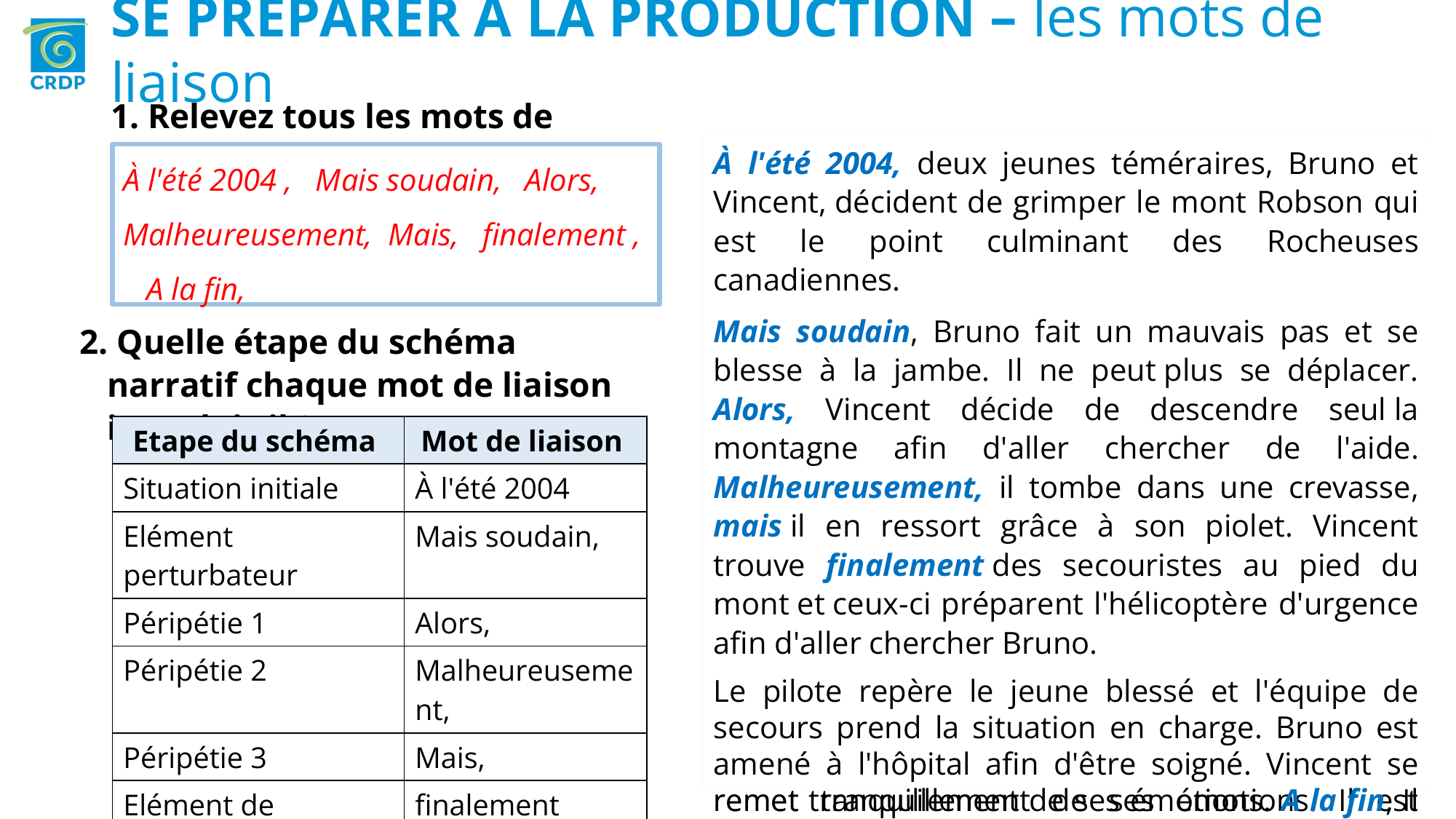

SE PRÉPARER À LA PRODUCTION – les mots de liaison
1. Relevez tous les mots de liaison.
À l'été 2004, deux jeunes téméraires, Bruno et Vincent, décident de grimper le mont Robson qui est le point culminant des Rocheuses canadiennes.
Mais soudain, Bruno fait un mauvais pas et se blesse à la jambe. Il ne peut plus se déplacer. Alors, Vincent décide de descendre seul la montagne afin d'aller chercher de l'aide. Malheureusement, il tombe dans une crevasse, mais il en ressort grâce à son piolet. Vincent trouve finalement des secouristes au pied du mont et ceux-ci préparent l'hélicoptère d'urgence afin d'aller chercher Bruno.
Le pilote repère le jeune blessé et l'équipe de secours prend la situation en charge. Bruno est amené à l'hôpital afin d'être soigné. Vincent se remet tranquillement de ses émotions. Il est soulagé que son ami soit sain et sauf. Quelle aventure !
À l'été 2004, deux jeunes téméraires, Bruno et Vincent, décident de grimper le mont Robson qui est le point culminant des Rocheuses canadiennes.
Mais soudain, Bruno fait un mauvais pas et se blesse à la jambe. Il ne peut plus se déplacer. Alors, Vincent décide de descendre seul la montagne afin d'aller chercher de l'aide. Malheureusement, il tombe dans une crevasse, mais il en ressort grâce à son piolet. Vincent trouve finalement des secouristes au pied du mont et ceux-ci préparent l'hélicoptère d'urgence afin d'aller chercher Bruno.
Le pilote repère le jeune blessé et l'équipe de secours prend la situation en charge. Bruno est amené à l'hôpital afin d'être soigné. Vincent se remet tranquillement de ses émotions. A la fin, Il est soulagé que son ami soit sain et sauf. Quelle aventure !
À l'été 2004 ,   Mais soudain,   Alors, Malheureusement,  Mais,   finalement ,    A la fin,
2. Quelle étape du schéma narratif chaque mot de liaison introduit-il ?
| Etape du schéma | Mot de liaison |
| --- | --- |
| Situation initiale | À l'été 2004 |
| Elément perturbateur | Mais soudain, |
| Péripétie 1 | Alors, |
| Péripétie 2 | Malheureusement, |
| Péripétie 3 | Mais, |
| Elément de résolution | finalement |
| Situation finale | A la fin, |